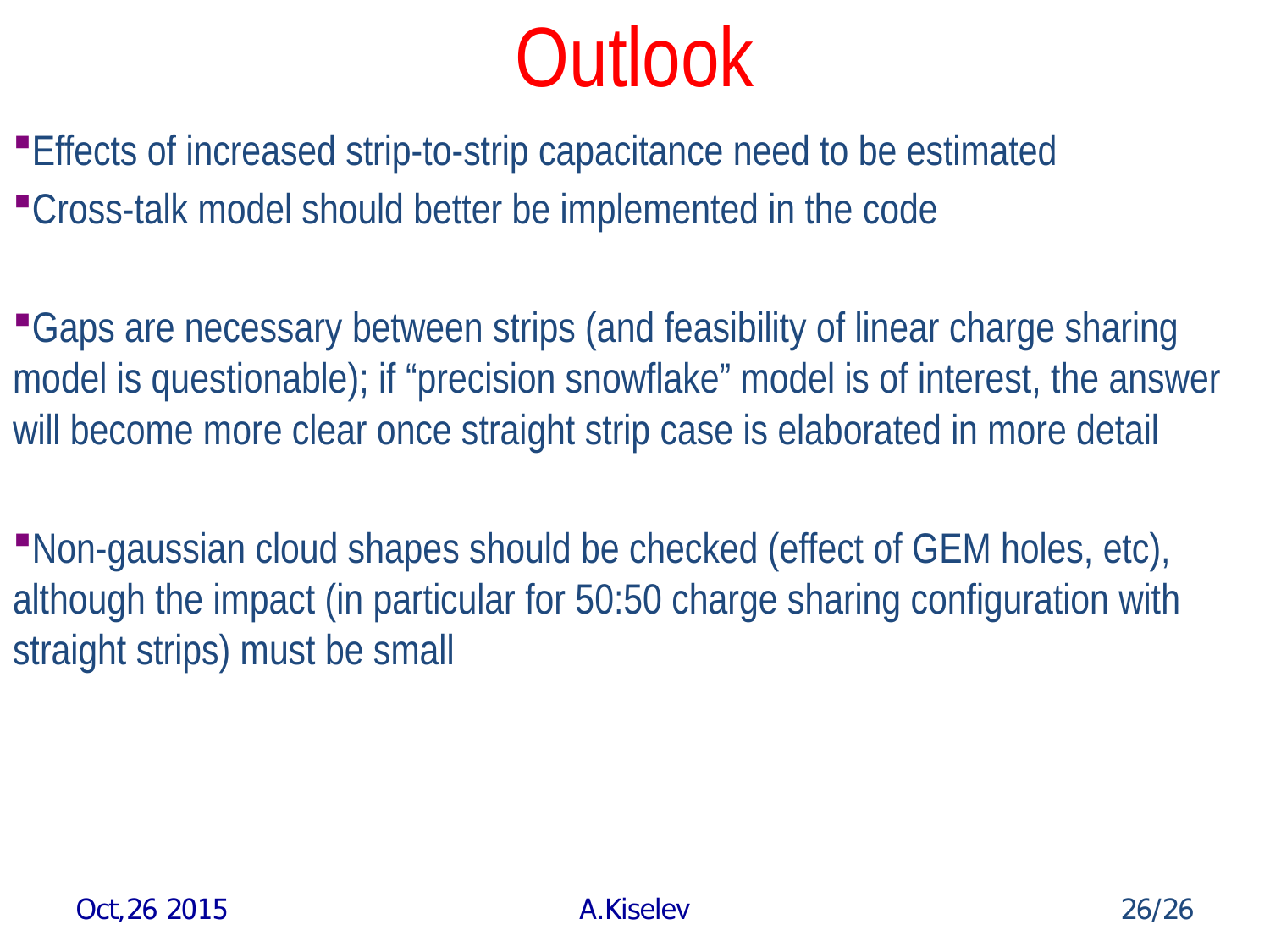

# Outlook
Effects of increased strip-to-strip capacitance need to be estimated
Cross-talk model should better be implemented in the code

Gaps are necessary between strips (and feasibility of linear charge sharing model is questionable); if “precision snowflake” model is of interest, the answer will become more clear once straight strip case is elaborated in more detail

Non-gaussian cloud shapes should be checked (effect of GEM holes, etc), although the impact (in particular for 50:50 charge sharing configuration with straight strips) must be small

Oct,26 2015
A.Kiselev
26/26